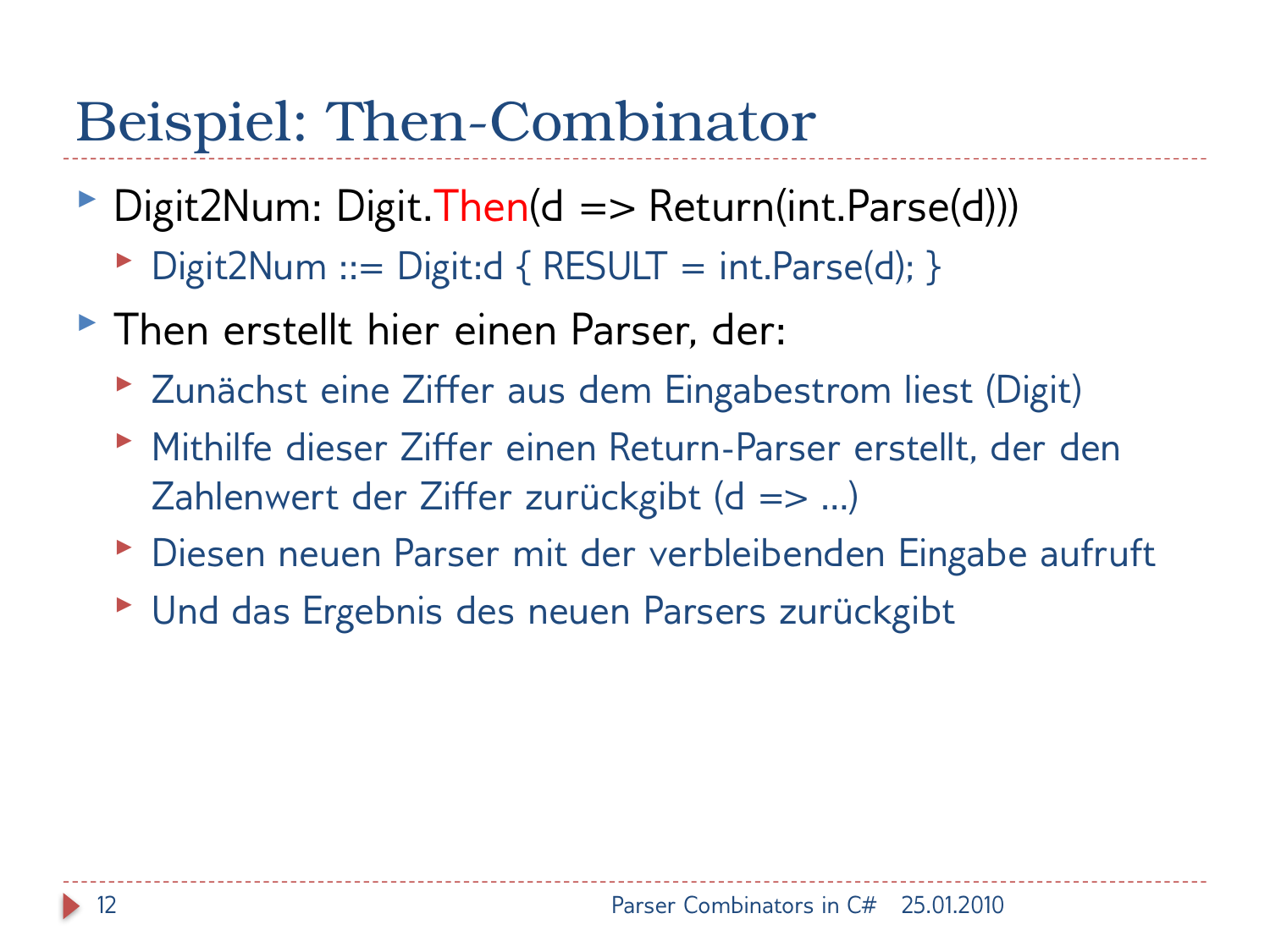

# Beispiel: Then-Combinator
Digit2Num: Digit.Then(d => Return(int.Parse(d)))
Digit2Num ::= Digit:d { RESULT = int.Parse(d); }
Then erstellt hier einen Parser, der:
Zunächst eine Ziffer aus dem Eingabestrom liest (Digit)
Mithilfe dieser Ziffer einen Return-Parser erstellt, der den Zahlenwert der Ziffer zurückgibt (d => …)
Diesen neuen Parser mit der verbleibenden Eingabe aufruft
Und das Ergebnis des neuen Parsers zurückgibt

12
Parser Combinators in C#
25.01.2010